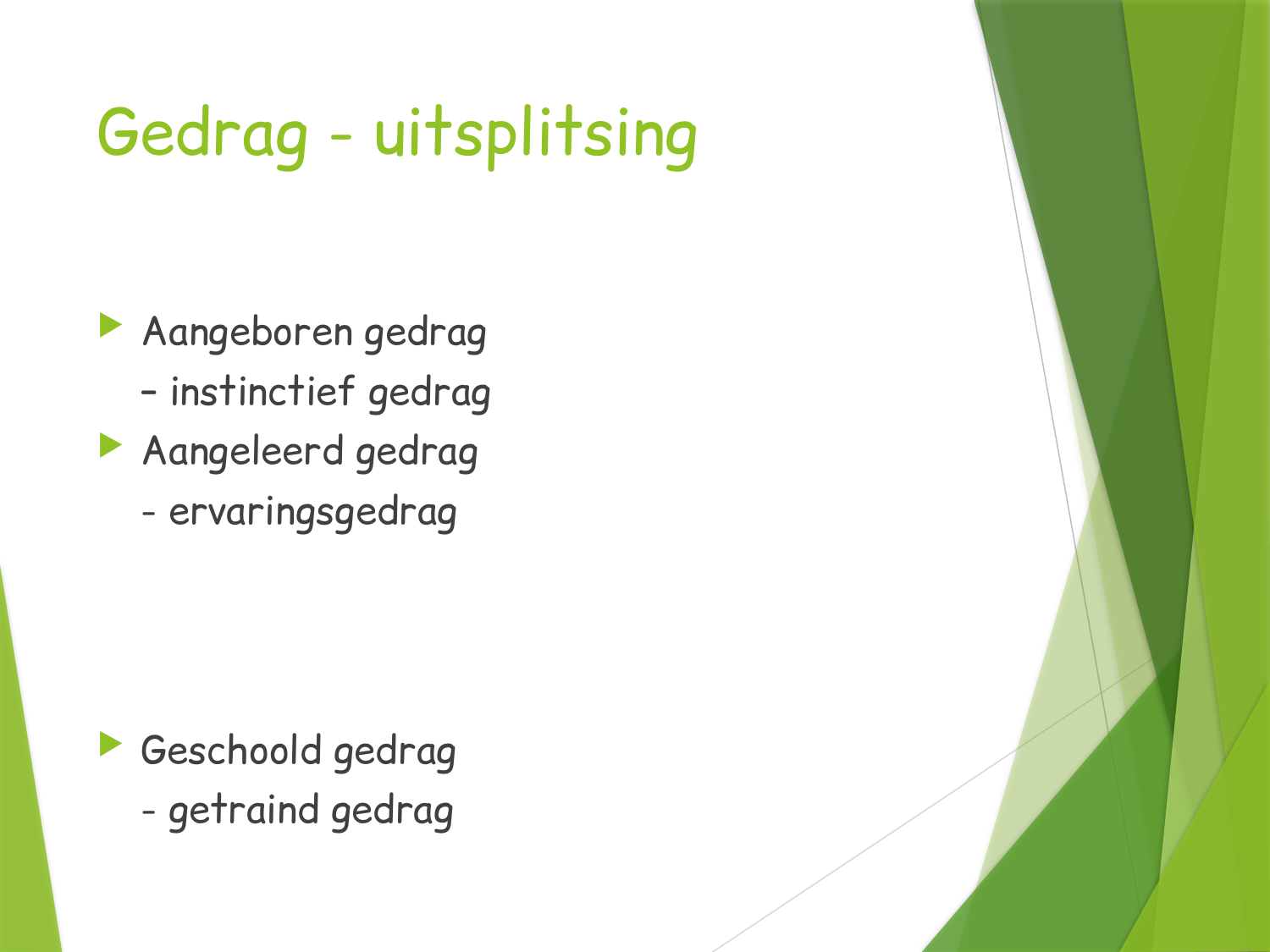

# Gedrag - uitsplitsing
Aangeboren gedrag
			– instinctief gedrag
Aangeleerd gedrag
			- ervaringsgedrag

Geschoold gedrag
			- getraind gedrag